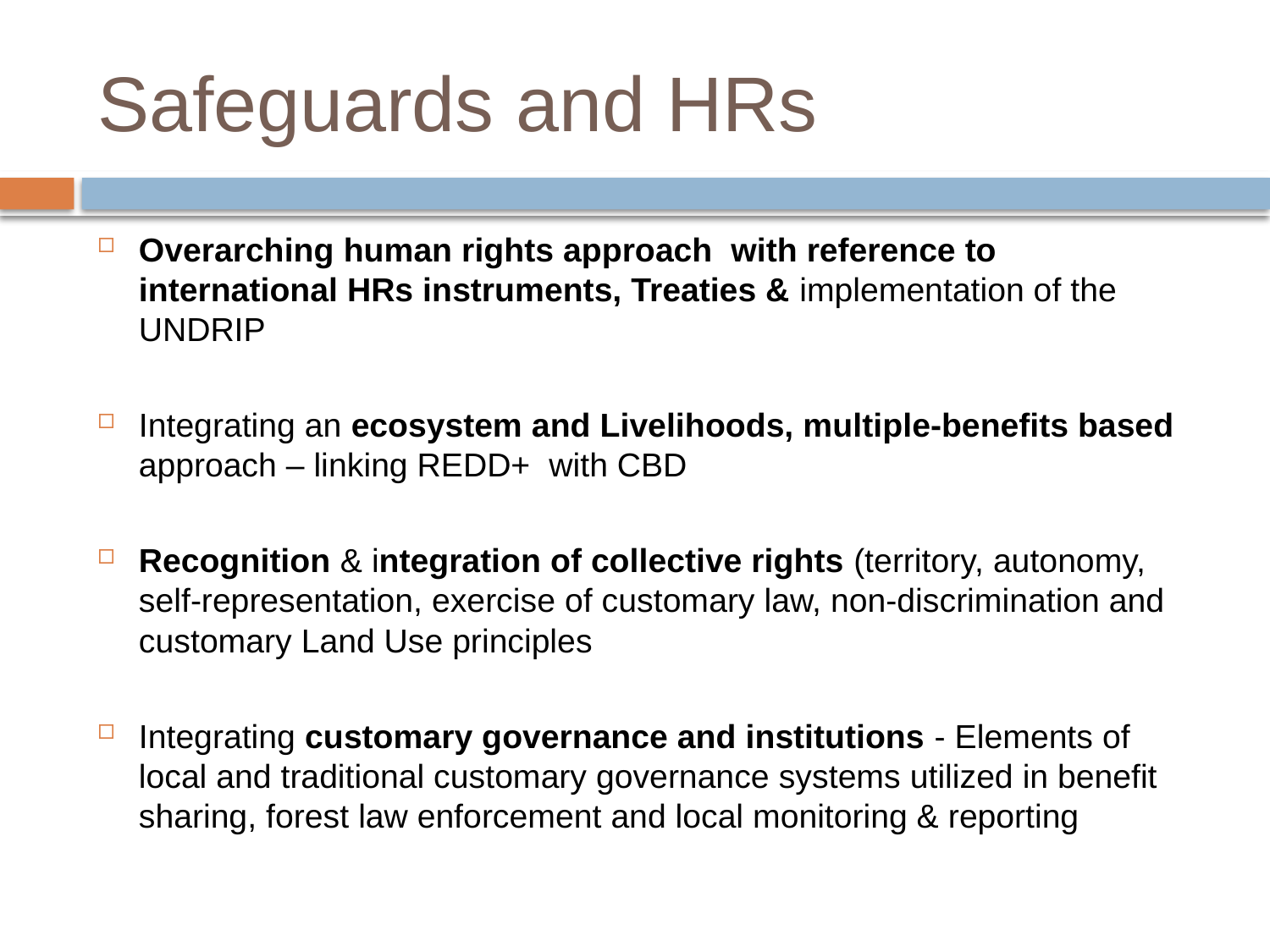

# Safeguards and HRs
Overarching human rights approach  with reference to international HRs instruments, Treaties & implementation of the UNDRIP

Integrating an ecosystem and Livelihoods, multiple-benefits based approach – linking REDD+  with CBD

Recognition & integration of collective rights (territory, autonomy, self-representation, exercise of customary law, non-discrimination and customary Land Use principles

Integrating customary governance and institutions - Elements of local and traditional customary governance systems utilized in benefit sharing, forest law enforcement and local monitoring & reporting